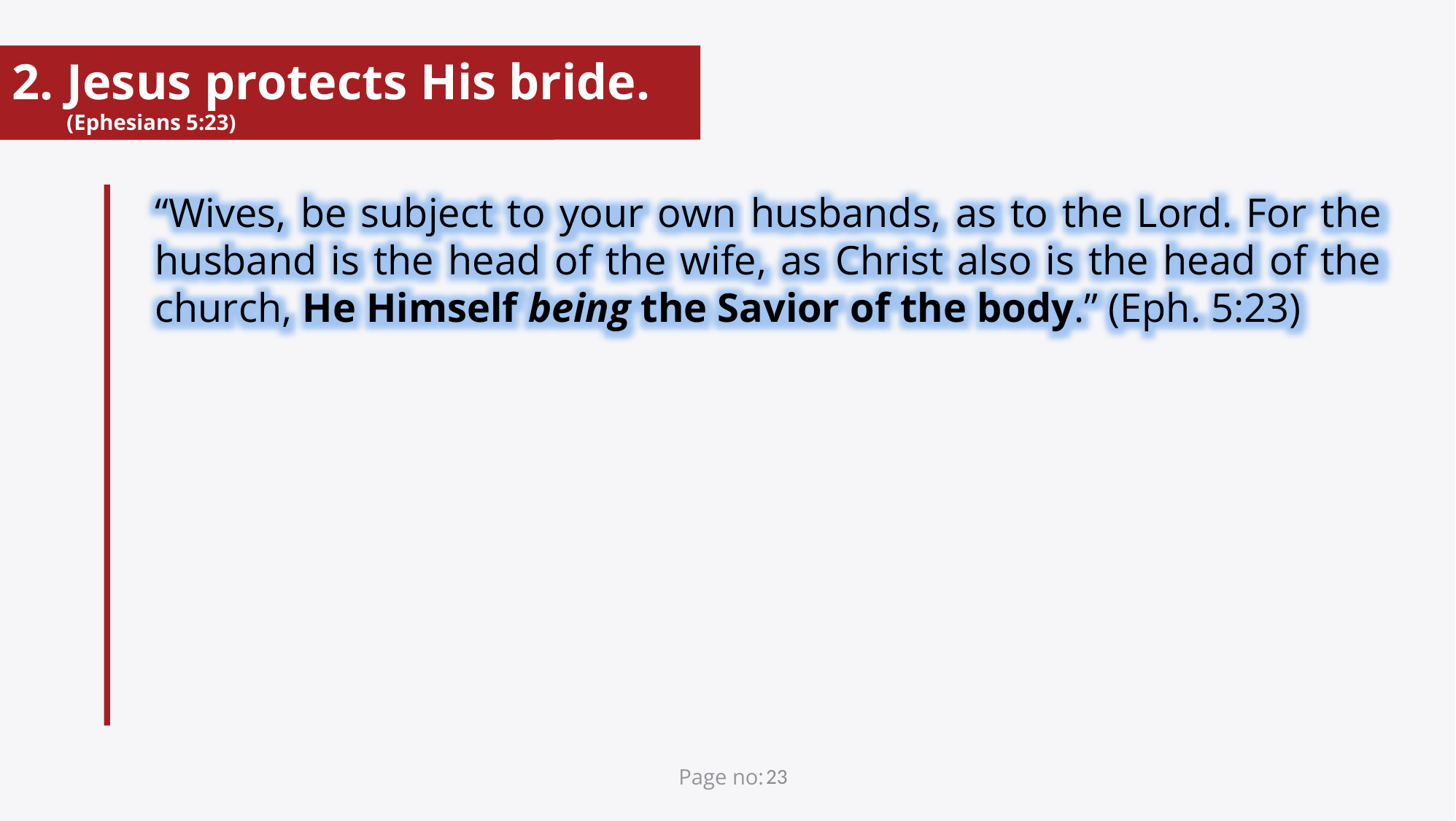

Jesus protects His bride. (Ephesians 5:23)

“Wives, be subject to your own husbands, as to the Lord. For the husband is the head of the wife, as Christ also is the head of the church, He Himself being the Savior of the body.” (Eph. 5:23)